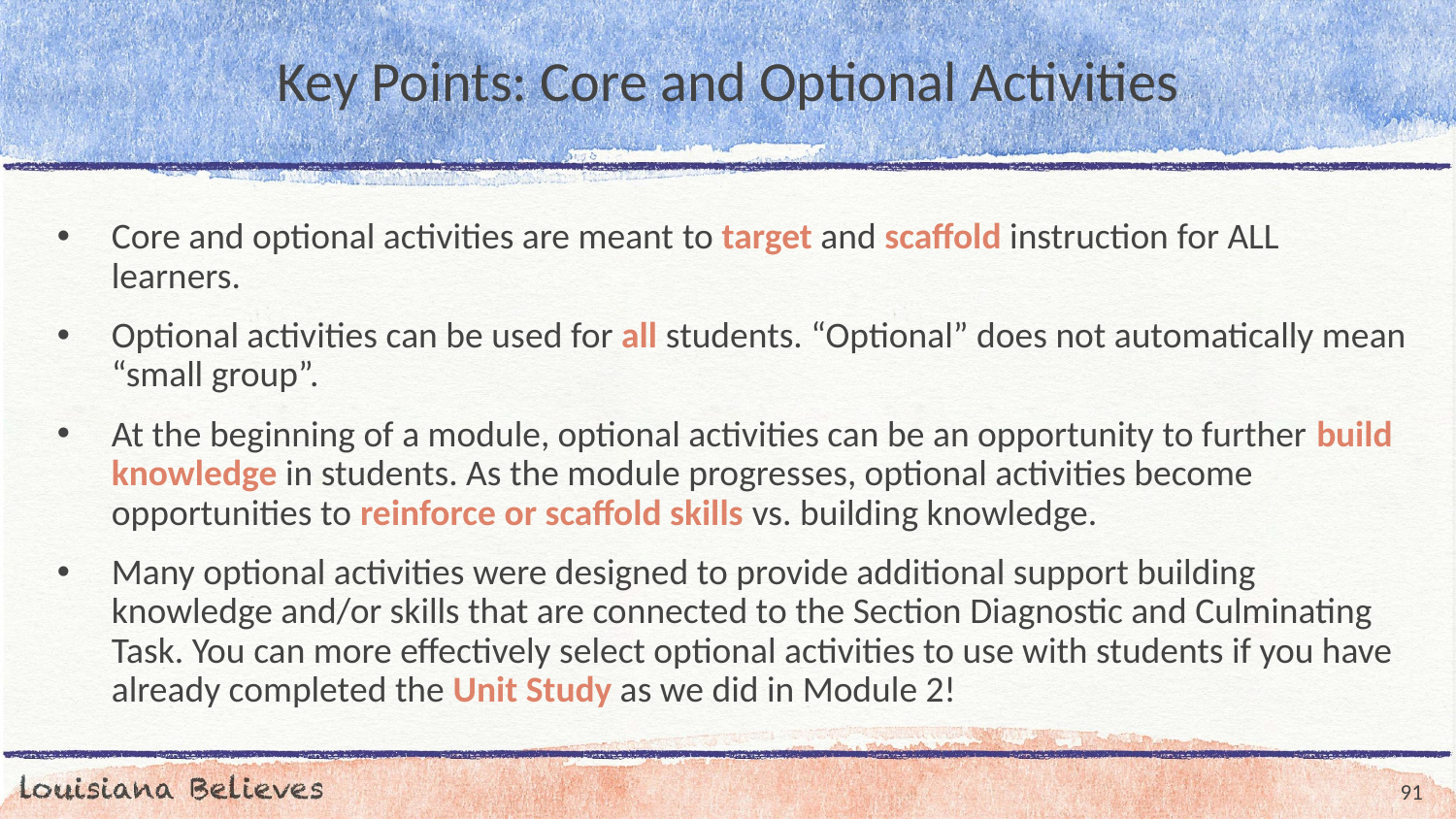

# Key Points: Core and Optional Activities
Core and optional activities are meant to target and scaffold instruction for ALL learners.
Optional activities can be used for all students. “Optional” does not automatically mean “small group”.
At the beginning of a module, optional activities can be an opportunity to further build knowledge in students. As the module progresses, optional activities become opportunities to reinforce or scaffold skills vs. building knowledge.
Many optional activities were designed to provide additional support building knowledge and/or skills that are connected to the Section Diagnostic and Culminating Task. You can more effectively select optional activities to use with students if you have already completed the Unit Study as we did in Module 2!